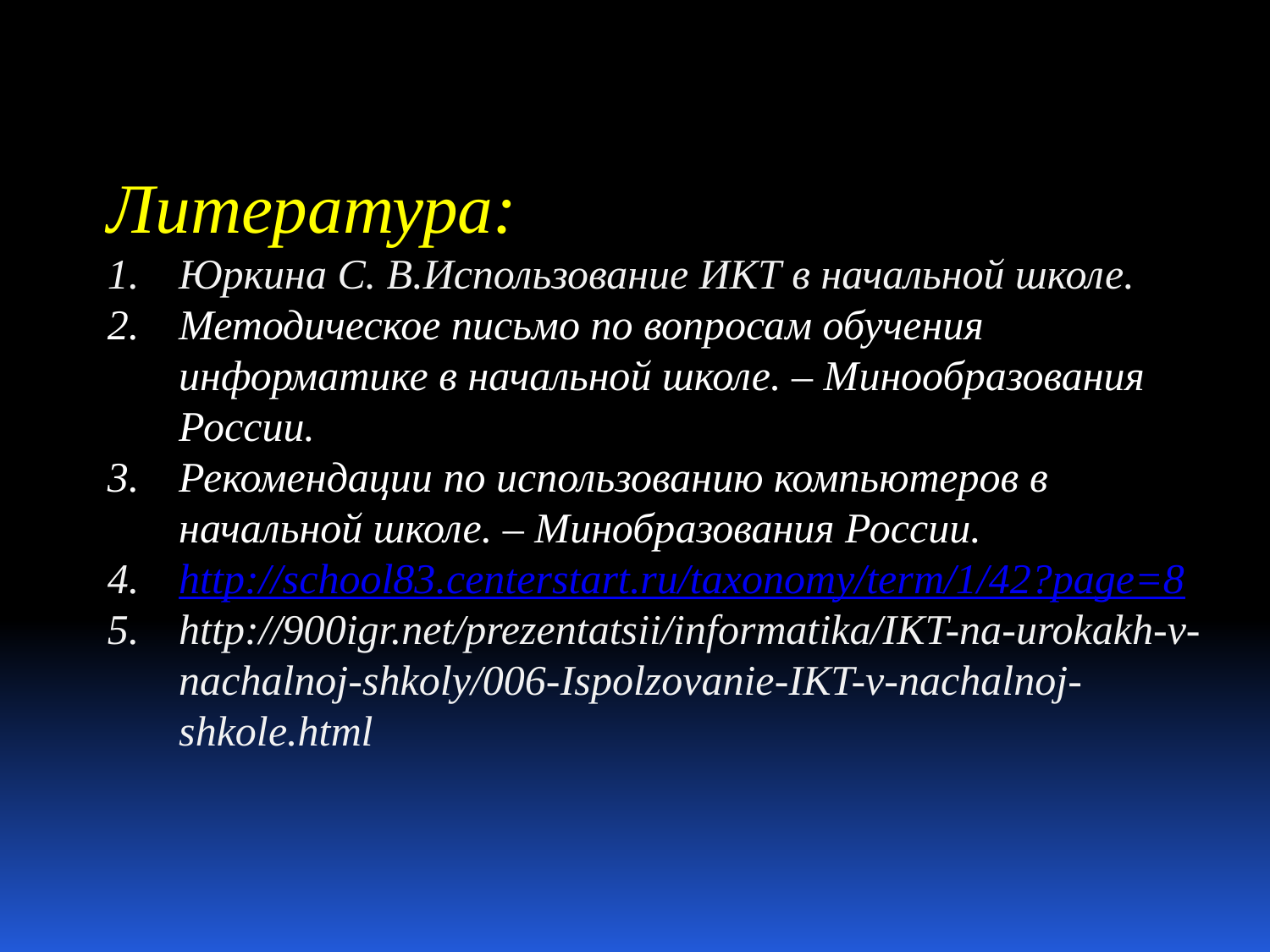

Литература:
Юркина С. В.Использование ИКТ в начальной школе.
Методическое письмо по вопросам обучения информатике в начальной школе. – Минообразования России.
Рекомендации по использованию компьютеров в начальной школе. – Минобразования России.
http://school83.centerstart.ru/taxonomy/term/1/42?page=8
http://900igr.net/prezentatsii/informatika/IKT-na-urokakh-v-nachalnoj-shkoly/006-Ispolzovanie-IKT-v-nachalnoj-shkole.html